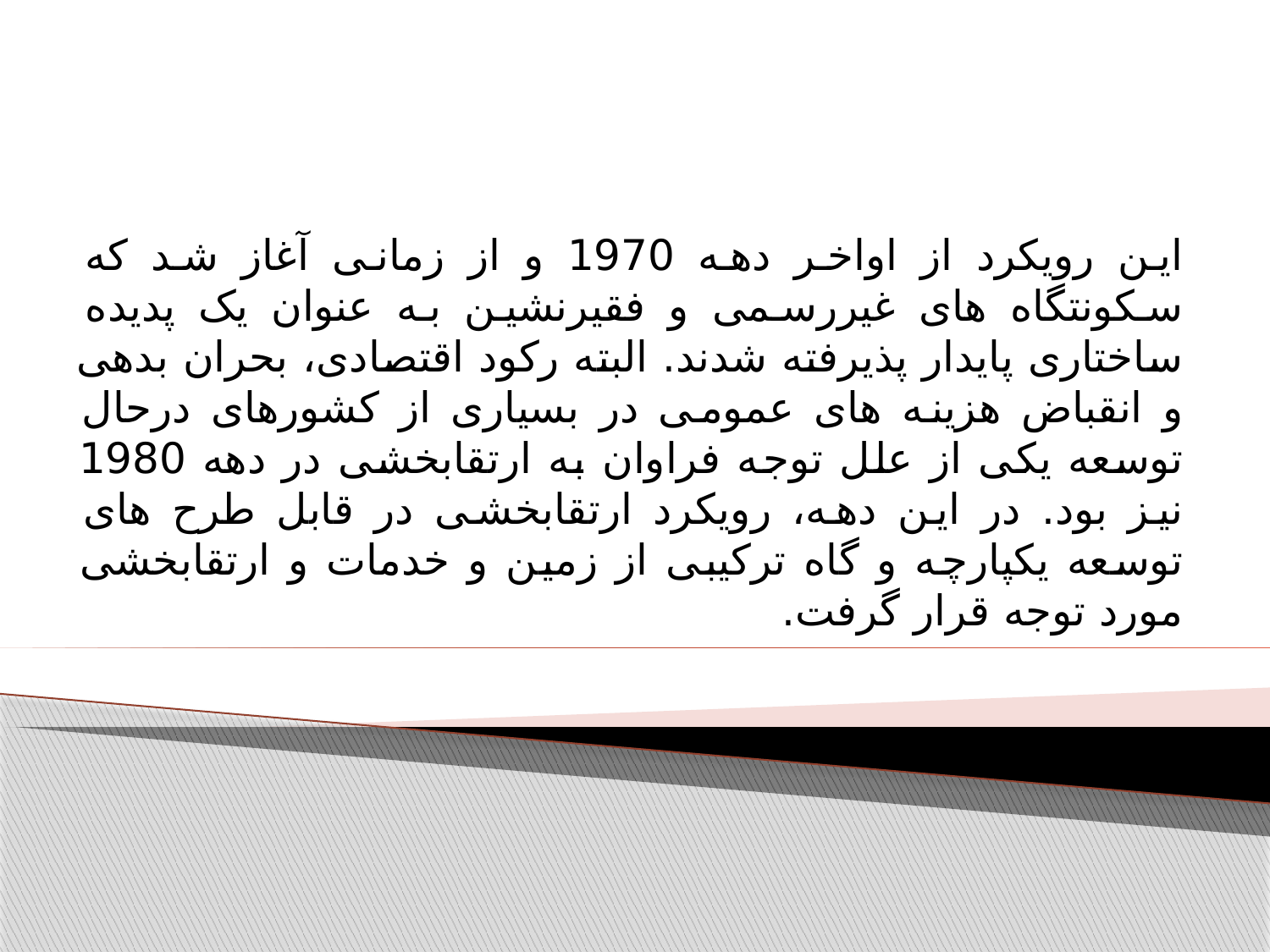

این رویکرد از اواخر دهه 1970 و از زمانی آغاز شد که سکونتگاه های غیررسمی و فقیرنشین به عنوان یک پدیده ساختاری پایدار پذیرفته شدند. البته رکود اقتصادی، بحران بدهی و انقباض هزینه های عمومی در بسیاری از کشورهای درحال توسعه یکی از علل توجه فراوان به ارتقابخشی در دهه 1980 نیز بود. در این دهه، رویکرد ارتقابخشی در قابل طرح های توسعه یکپارچه و گاه ترکیبی از زمین و خدمات و ارتقابخشی مورد توجه قرار گرفت.